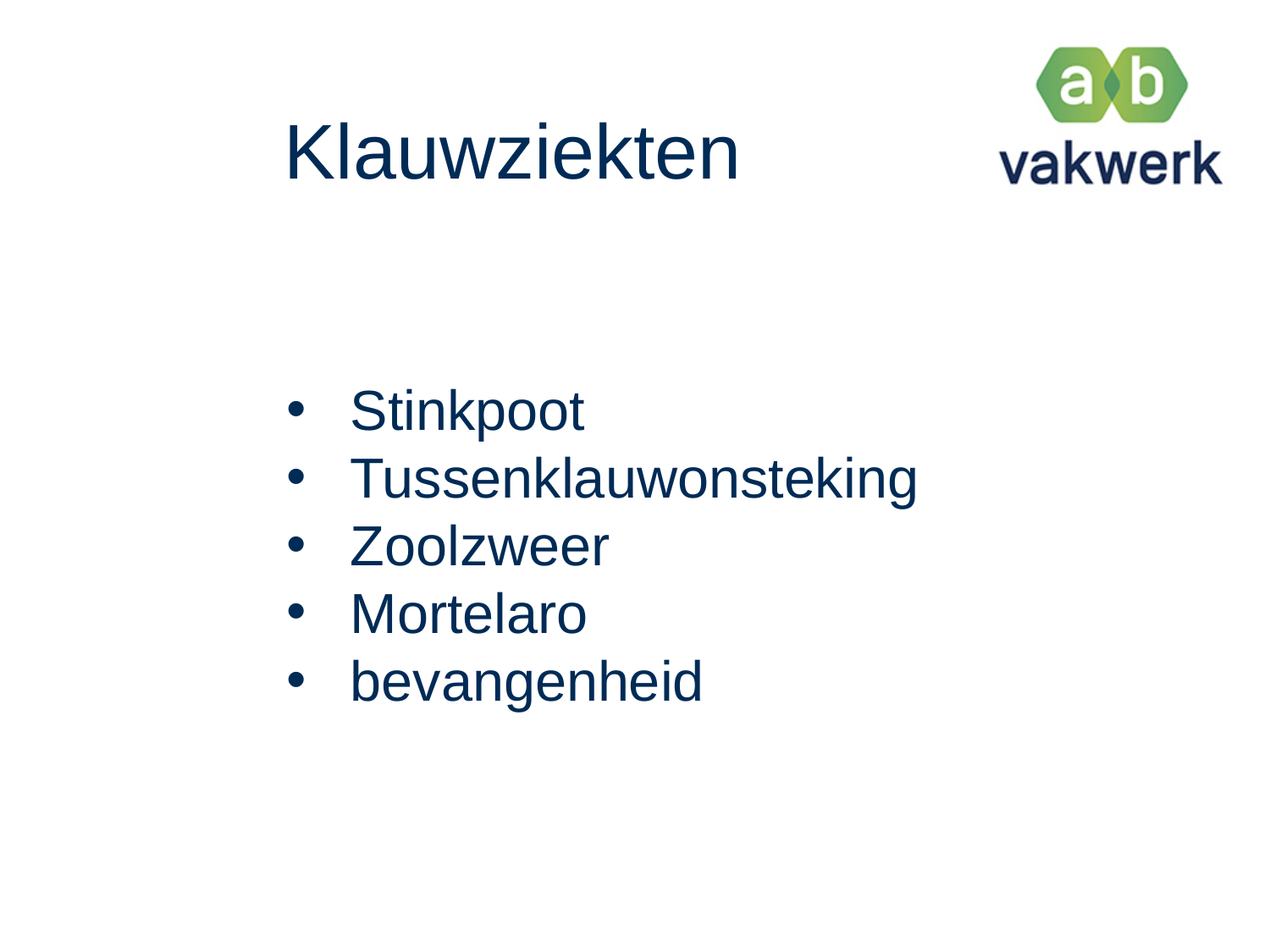

# Klauwziekten
Stinkpoot
Tussenklauwonsteking
Zoolzweer
Mortelaro
bevangenheid